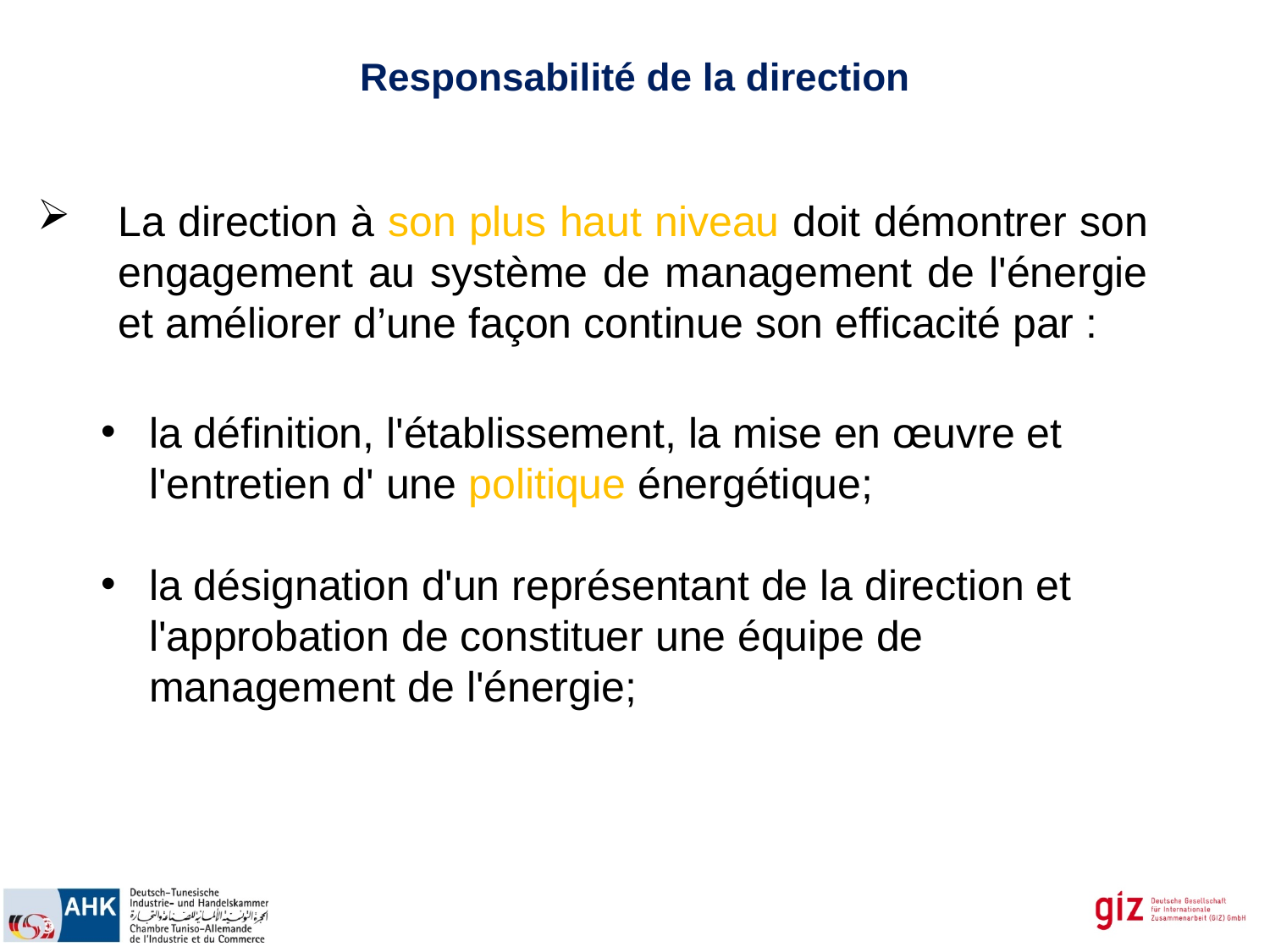

Responsabilité de la direction

La direction à son plus haut niveau doit démontrer son engagement au système de management de l'énergie et améliorer d’une façon continue son efficacité par :

la définition, l'établissement, la mise en œuvre et l'entretien d' une politique énergétique;

la désignation d'un représentant de la direction et l'approbation de constituer une équipe de management de l'énergie;